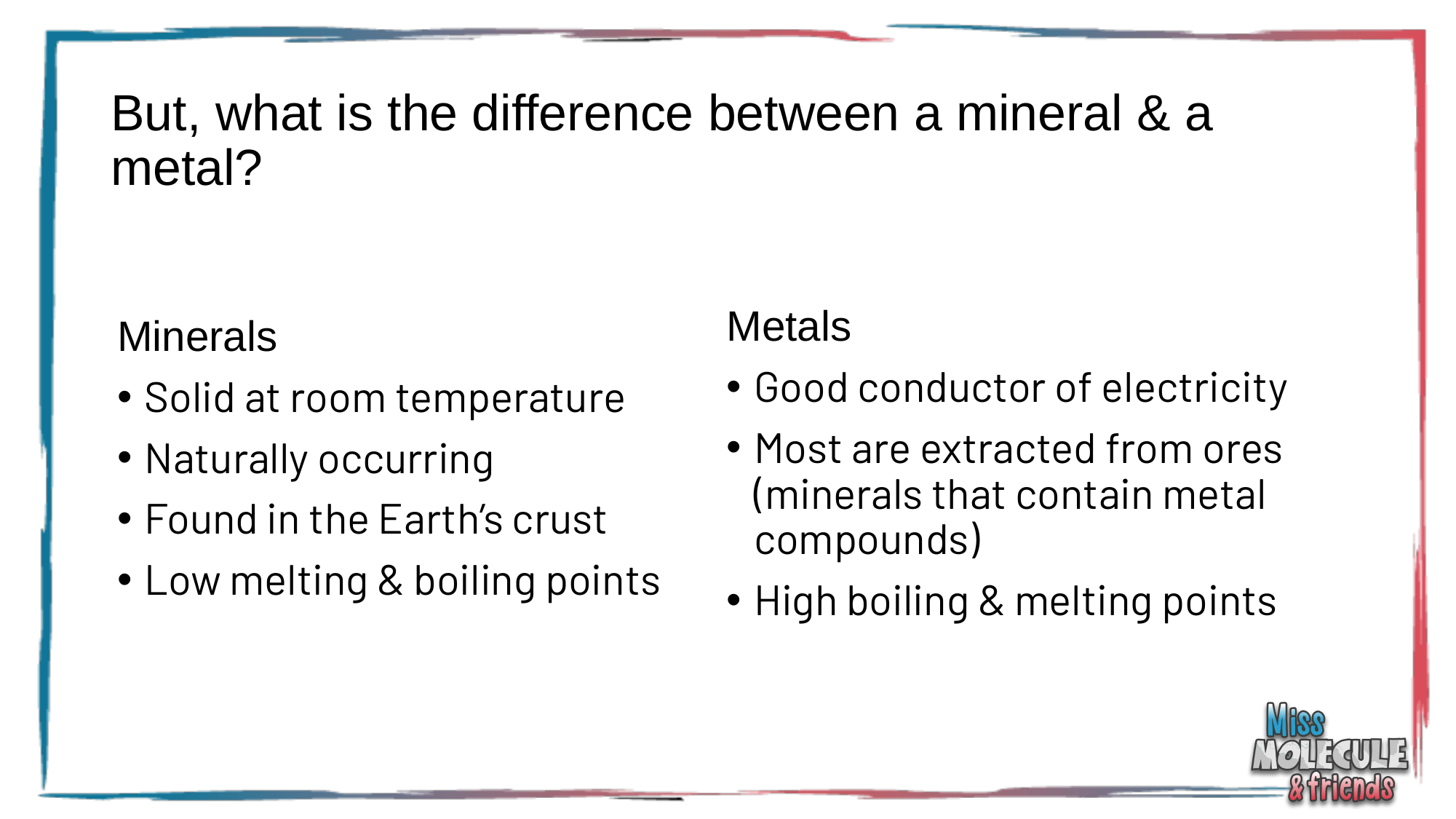

# But, what is the difference between a mineral & a metal?
Metals
Good conductor of electricity
Most are extracted from ores (minerals that contain metal compounds)
High boiling & melting points
Minerals
Solid at room temperature
Naturally occurring
Found in the Earth’s crust
Low melting & boiling points